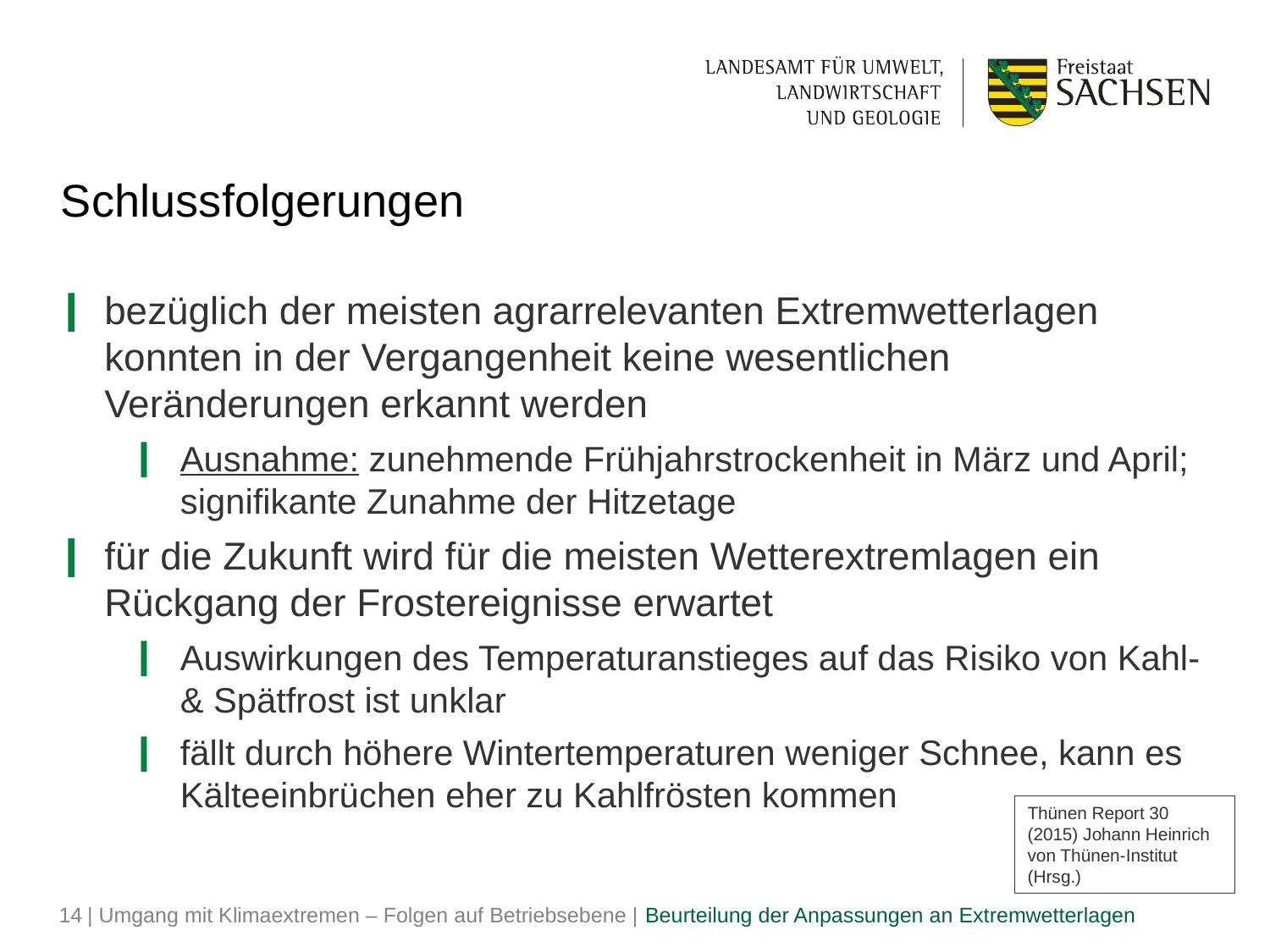

# Schlussfolgerungen
bezüglich der meisten agrarrelevanten Extremwetterlagen konnten in der Vergangenheit keine wesentlichen Veränderungen erkannt werden
Ausnahme: zunehmende Frühjahrstrockenheit in März und April; signifikante Zunahme der Hitzetage
für die Zukunft wird für die meisten Wetterextremlagen ein Rückgang der Frostereignisse erwartet
Auswirkungen des Temperaturanstieges auf das Risiko von Kahl- & Spätfrost ist unklar
fällt durch höhere Wintertemperaturen weniger Schnee, kann es Kälteeinbrüchen eher zu Kahlfrösten kommen
Thünen Report 30 (2015) Johann Heinrich von Thünen-Institut (Hrsg.)